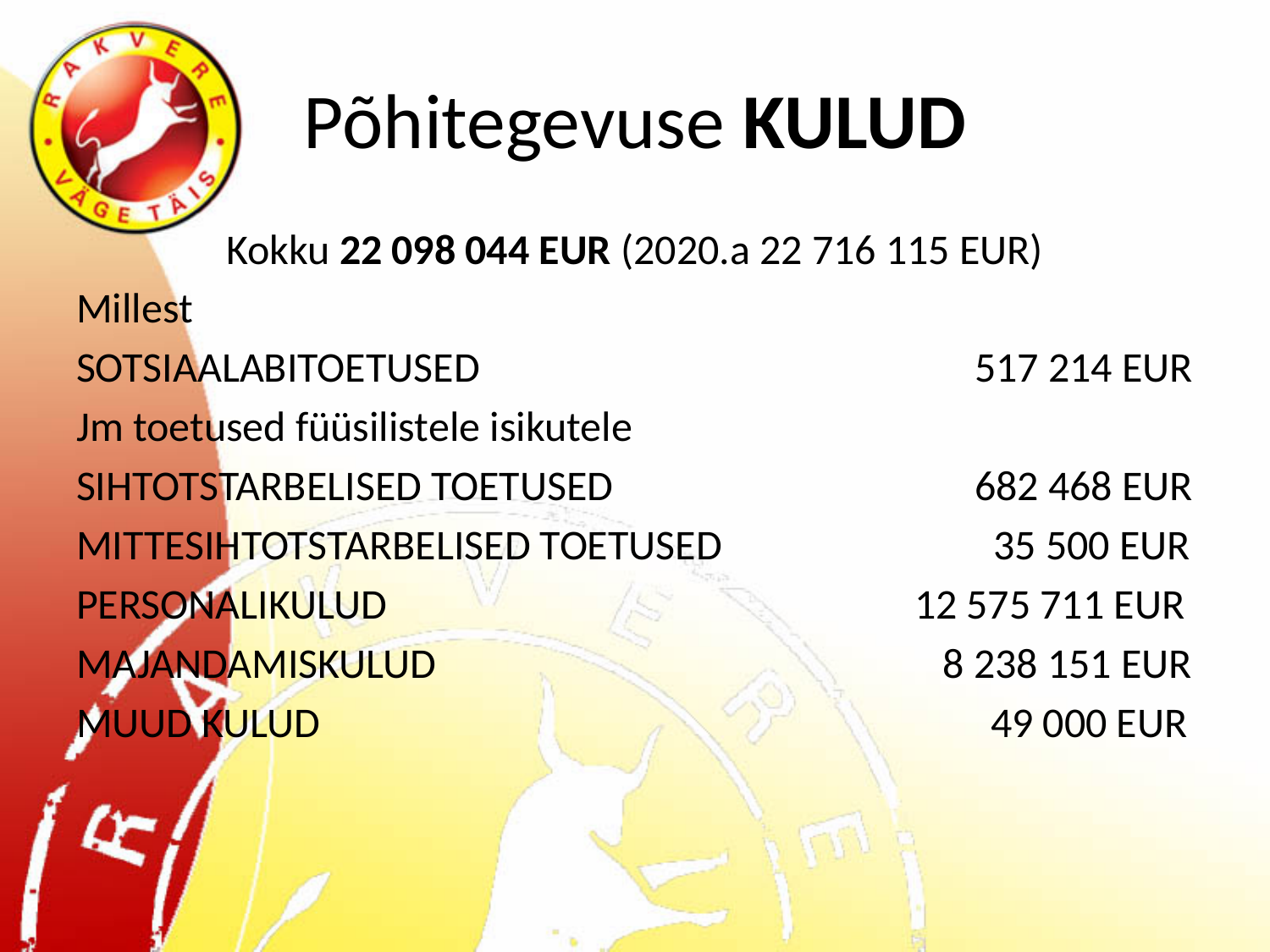

# Põhitegevuse KULUD

Kokku 22 098 044 EUR (2020.a 22 716 115 EUR)
Millest
SOTSIAALABITOETUSED				 517 214 EUR
Jm toetused füüsilistele isikutele
SIHTOTSTARBELISED TOETUSED			 682 468 EUR
MITTESIHTOTSTARBELISED TOETUSED		   35 500 EUR
PERSONALIKULUD				        12 575 711 EUR
MAJANDAMISKULUD				           8 238 151 EUR
MUUD KULUD		                                                        49 000 EUR